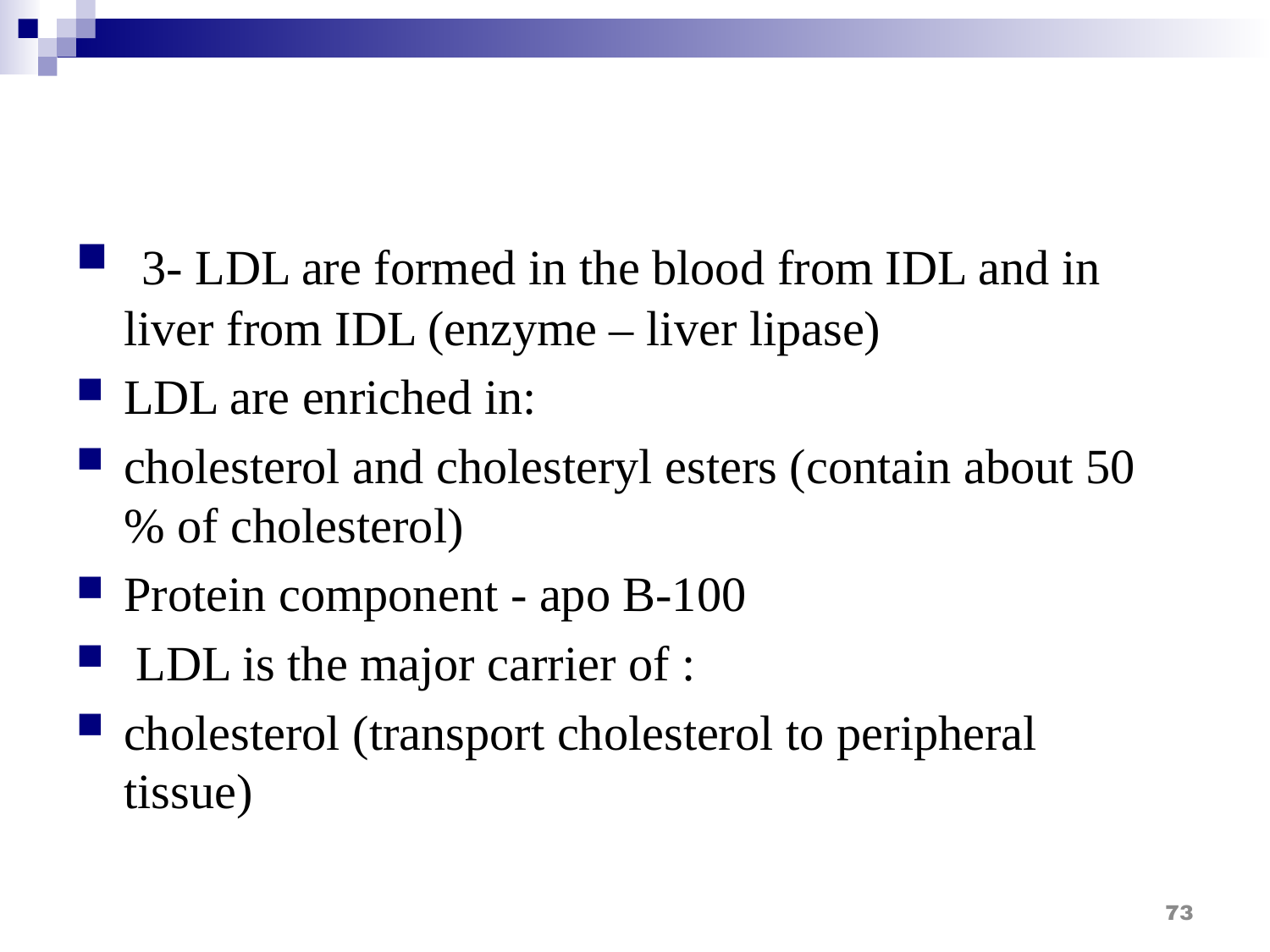

#
 3- LDL are formed in the blood from IDL and in liver from IDL (enzyme – liver lipase)
LDL are enriched in:
cholesterol and cholesteryl esters (contain about 50 % of cholesterol)
Protein component - apo B-100
 LDL is the major carrier of :
cholesterol (transport cholesterol to peripheral tissue)
73